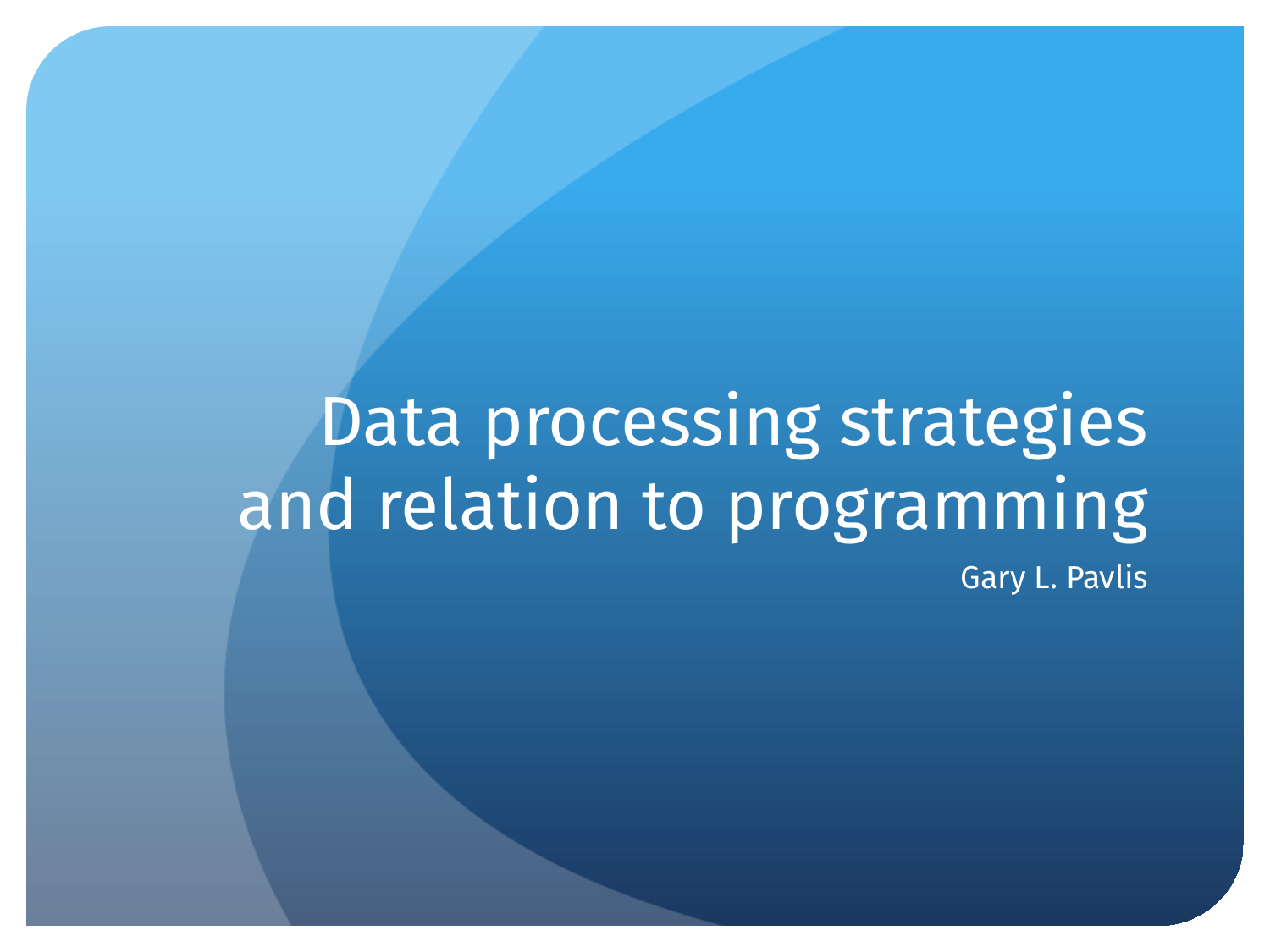

# Data processing strategies and relation to programming
Gary L. Pavlis